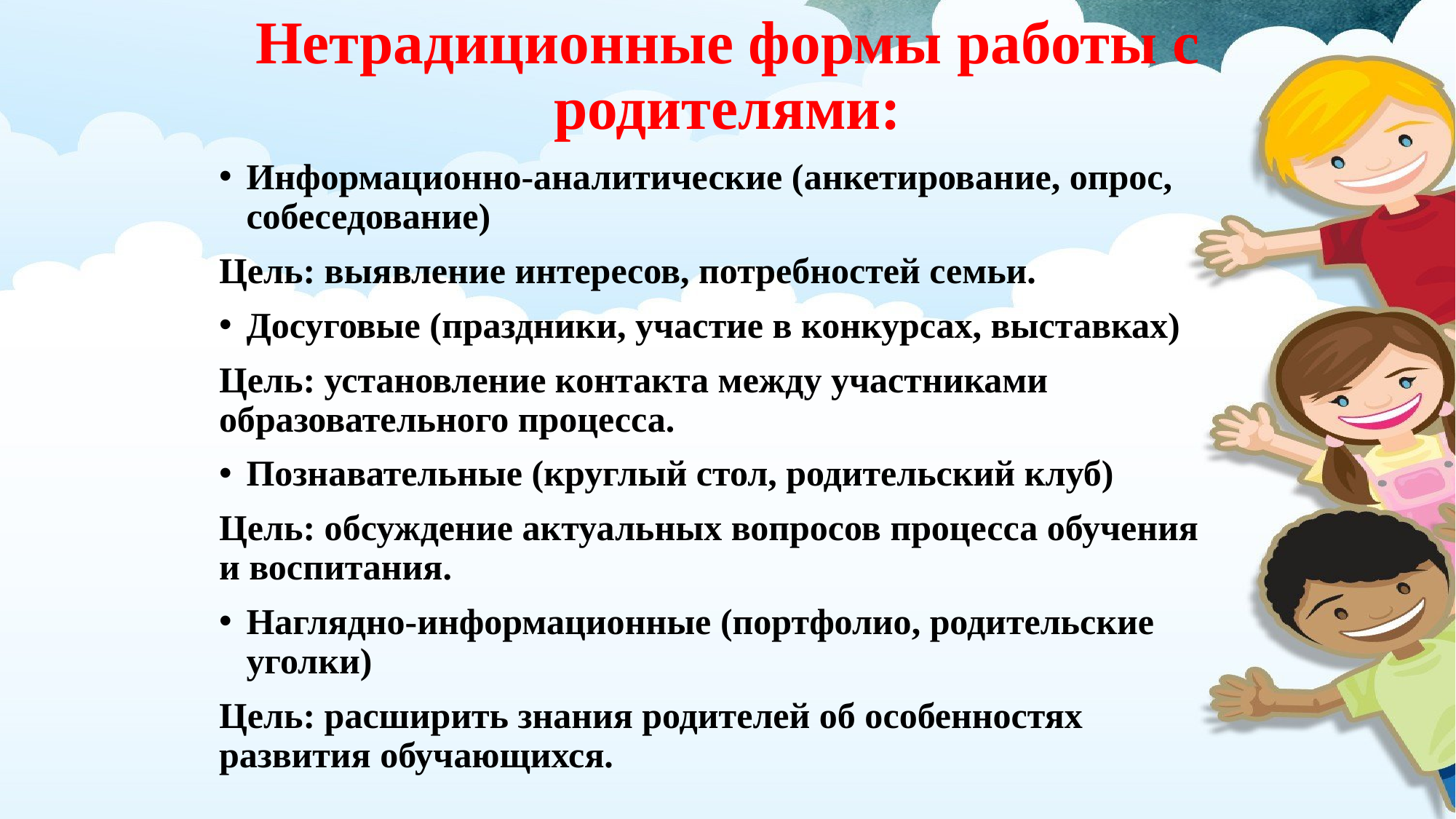

# Нетрадиционные формы работы с родителями:
Информационно-аналитические (анкетирование, опрос, собеседование)
Цель: выявление интересов, потребностей семьи.
Досуговые (праздники, участие в конкурсах, выставках)
Цель: установление контакта между участниками образовательного процесса.
Познавательные (круглый стол, родительский клуб)
Цель: обсуждение актуальных вопросов процесса обучения и воспитания.
Наглядно-информационные (портфолио, родительские уголки)
Цель: расширить знания родителей об особенностях развития обучающихся.